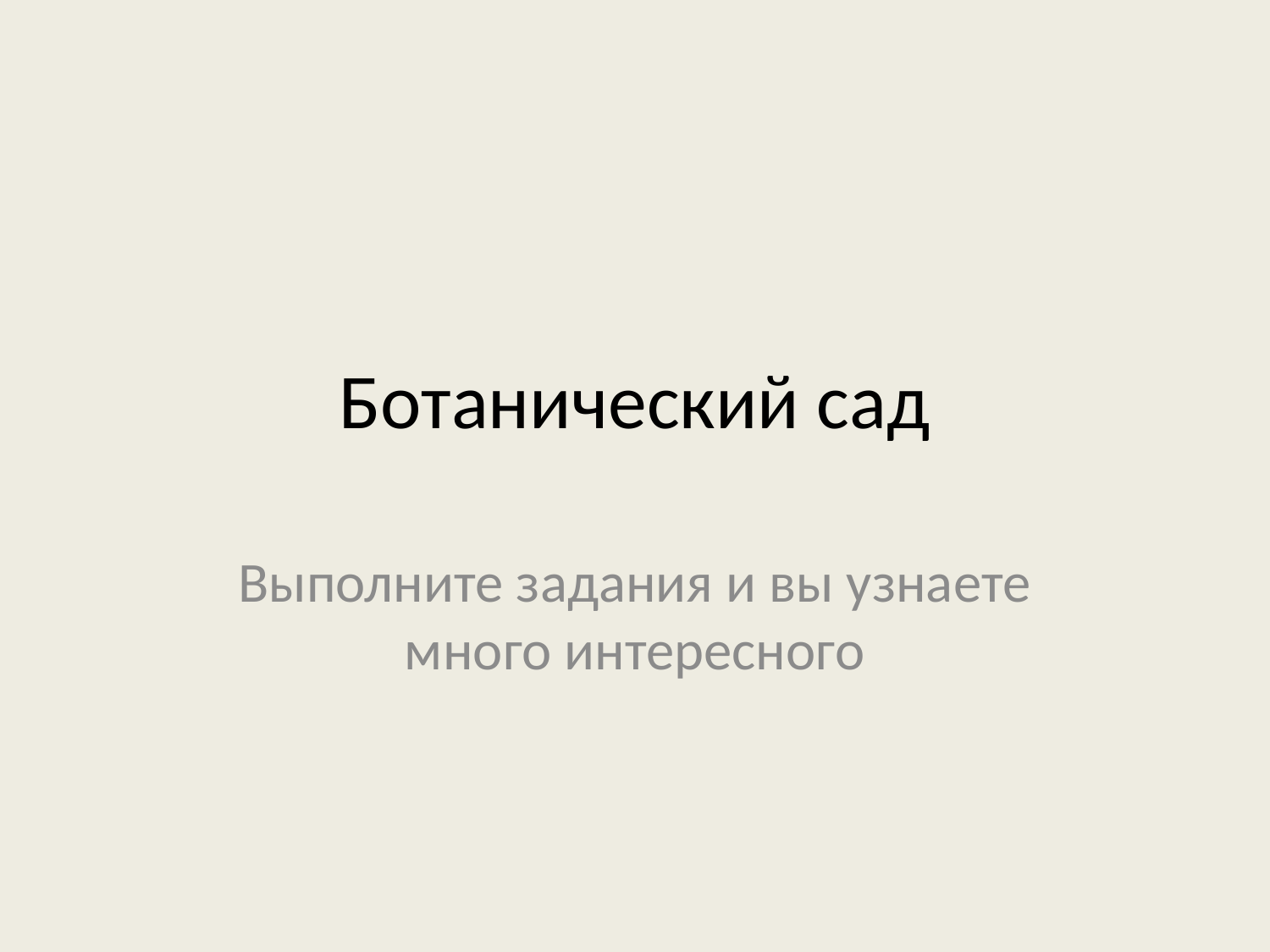

# Ботанический сад
Выполните задания и вы узнаете много интересного